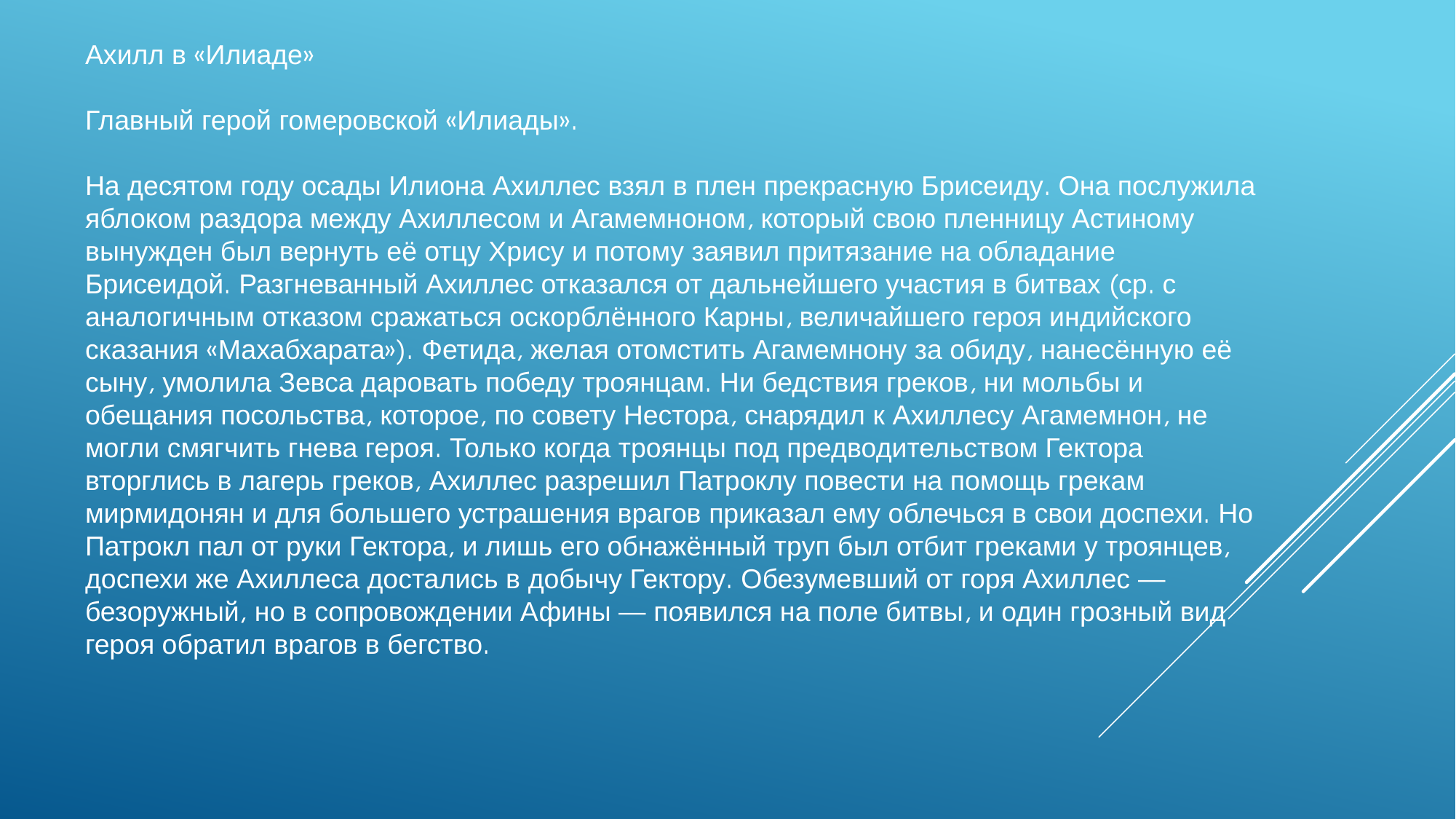

Ахилл в «Илиаде»

Главный герой гомеровской «Илиады».

На десятом году осады Илиона Ахиллес взял в плен прекрасную Брисеиду. Она послужила яблоком раздора между Ахиллесом и Агамемноном, который свою пленницу Астиному вынужден был вернуть её отцу Хрису и потому заявил притязание на обладание Брисеидой. Разгневанный Ахиллес отказался от дальнейшего участия в битвах (ср. с аналогичным отказом сражаться оскорблённого Карны, величайшего героя индийского сказания «Махабхарата»). Фетида, желая отомстить Агамемнону за обиду, нанесённую её сыну, умолила Зевса даровать победу троянцам. Ни бедствия греков, ни мольбы и обещания посольства, которое, по совету Нестора, снарядил к Ахиллесу Агамемнон, не могли смягчить гнева героя. Только когда троянцы под предводительством Гектора вторглись в лагерь греков, Ахиллес разрешил Патроклу повести на помощь грекам мирмидонян и для большего устрашения врагов приказал ему облечься в свои доспехи. Но Патрокл пал от руки Гектора, и лишь его обнажённый труп был отбит греками у троянцев, доспехи же Ахиллеса достались в добычу Гектору. Обезумевший от горя Ахиллес — безоружный, но в сопровождении Афины — появился на поле битвы, и один грозный вид героя обратил врагов в бегство.